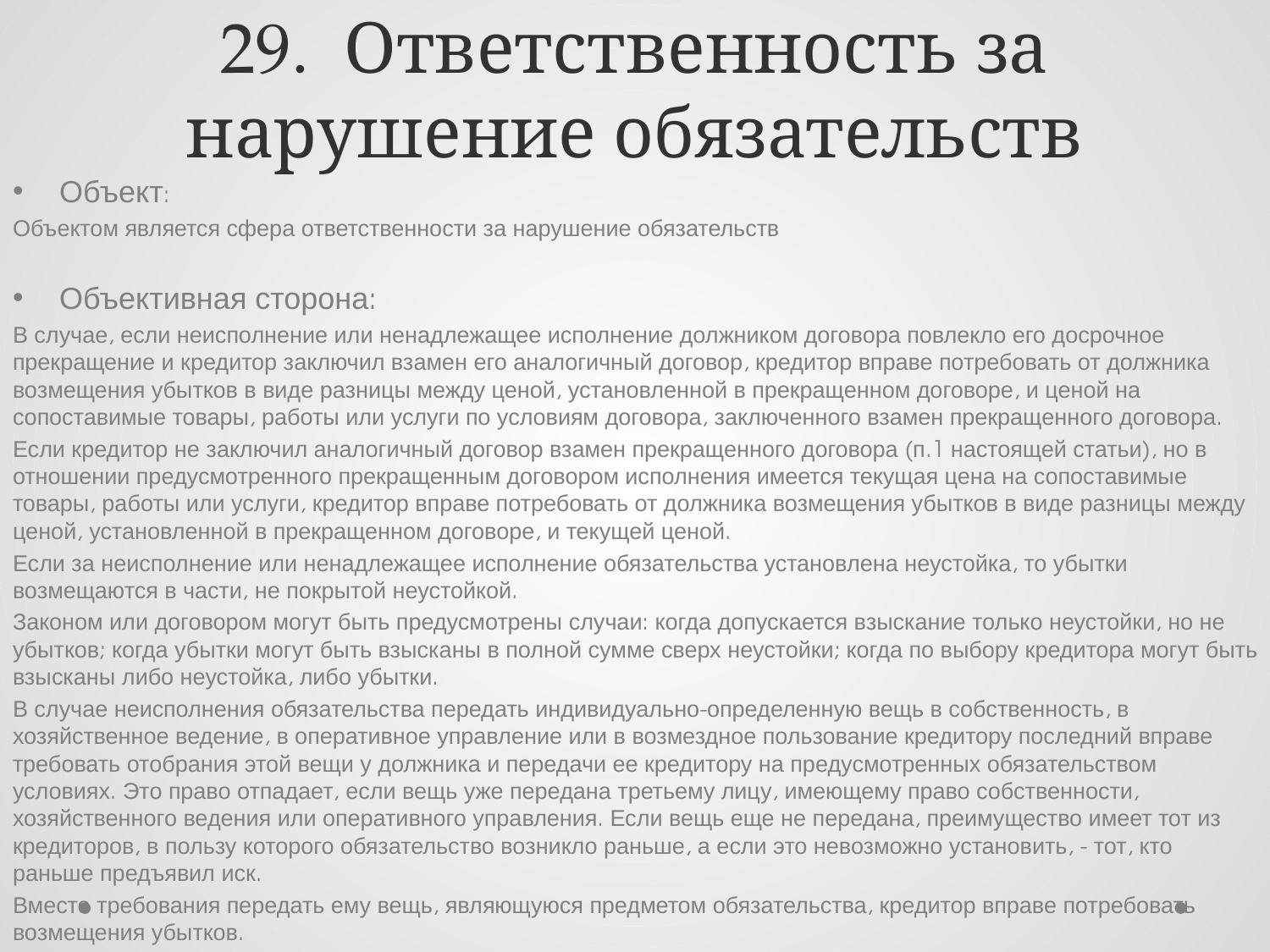

# 29.  Ответственность за нарушение обязательств
Объект:
Объектом является сфера ответственности за нарушение обязательств

Объективная сторона:
В случае, если неисполнение или ненадлежащее исполнение должником договора повлекло его досрочное прекращение и кредитор заключил взамен его аналогичный договор, кредитор вправе потребовать от должника возмещения убытков в виде разницы между ценой, установленной в прекращенном договоре, и ценой на сопоставимые товары, работы или услуги по условиям договора, заключенного взамен прекращенного договора.
Если кредитор не заключил аналогичный договор взамен прекращенного договора (п.1 настоящей статьи), но в отношении предусмотренного прекращенным договором исполнения имеется текущая цена на сопоставимые товары, работы или услуги, кредитор вправе потребовать от должника возмещения убытков в виде разницы между ценой, установленной в прекращенном договоре, и текущей ценой.
Если за неисполнение или ненадлежащее исполнение обязательства установлена неустойка, то убытки возмещаются в части, не покрытой неустойкой.
Законом или договором могут быть предусмотрены случаи: когда допускается взыскание только неустойки, но не убытков; когда убытки могут быть взысканы в полной сумме сверх неустойки; когда по выбору кредитора могут быть взысканы либо неустойка, либо убытки.
В случае неисполнения обязательства передать индивидуально-определенную вещь в собственность, в хозяйственное ведение, в оперативное управление или в возмездное пользование кредитору последний вправе требовать отобрания этой вещи у должника и передачи ее кредитору на предусмотренных обязательством условиях. Это право отпадает, если вещь уже передана третьему лицу, имеющему право собственности, хозяйственного ведения или оперативного управления. Если вещь еще не передана, преимущество имеет тот из кредиторов, в пользу которого обязательство возникло раньше, а если это невозможно установить, - тот, кто раньше предъявил иск.
Вместо требования передать ему вещь, являющуюся предметом обязательства, кредитор вправе потребовать возмещения убытков.